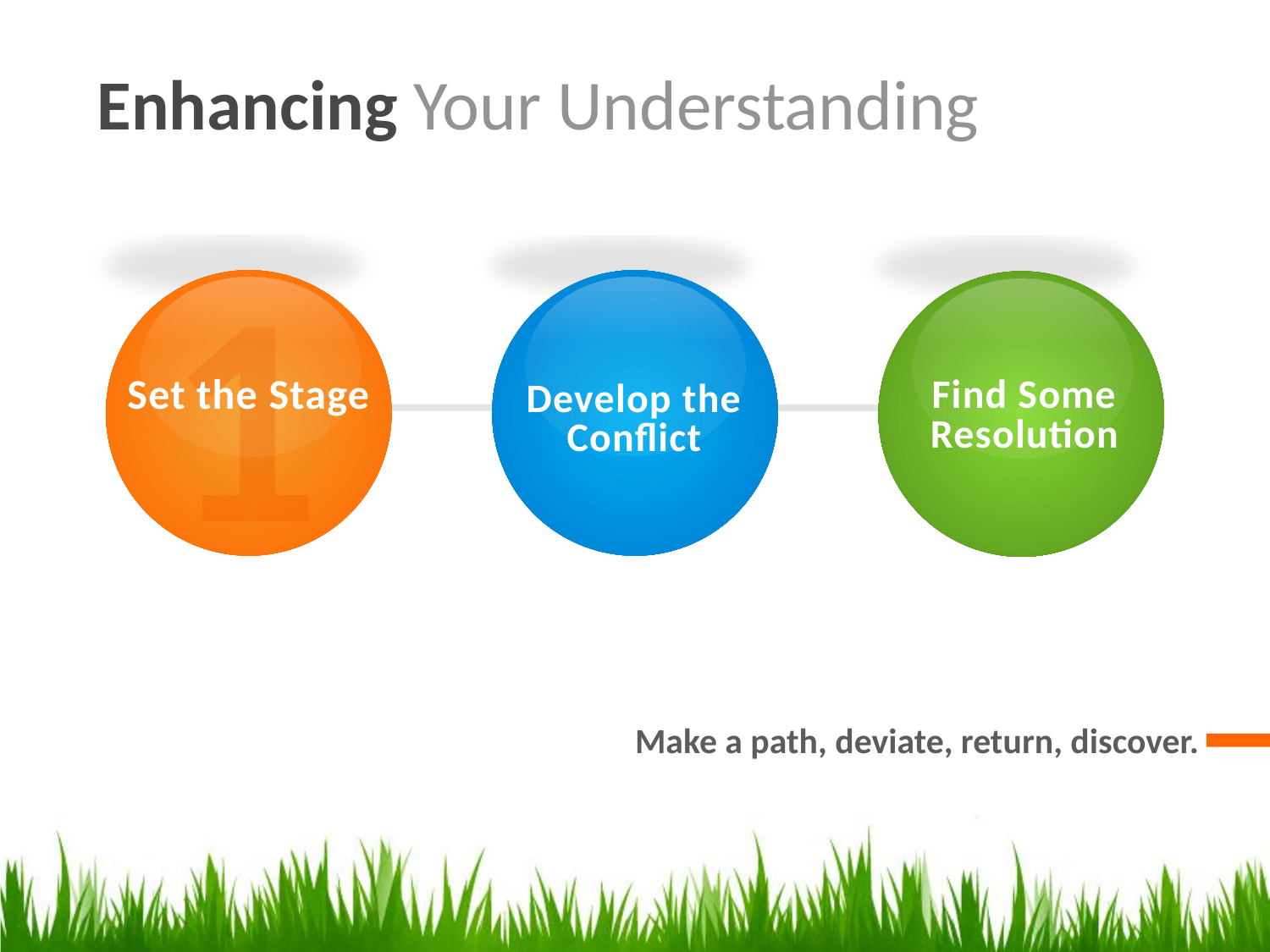

Enhancing Your Understanding
1

Set the Stage
3
2

Develop the Conflict

Find Some Resolution
Make a path, deviate, return, discover.